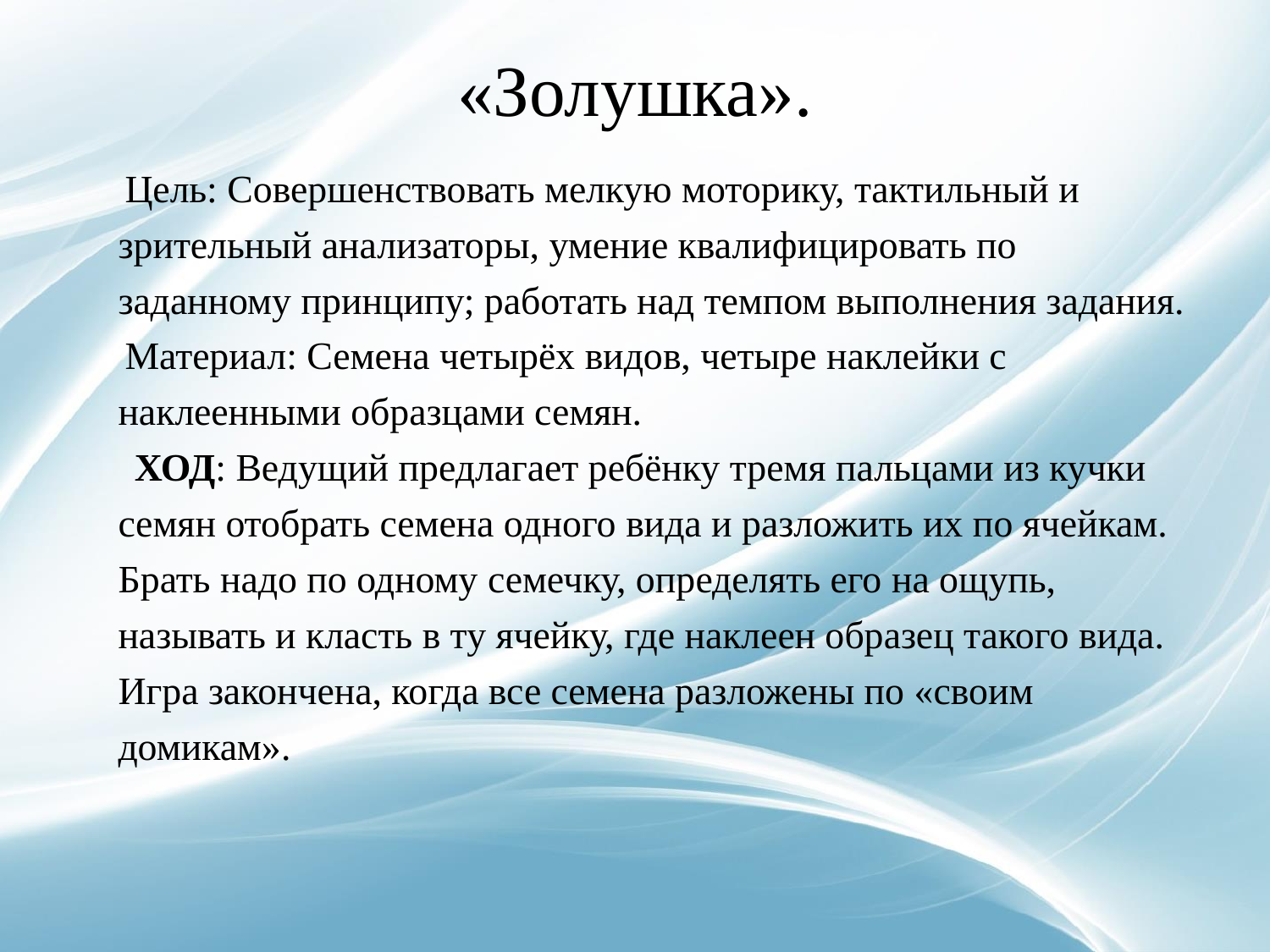

# «Золушка».
     Цель: Совершенствовать мелкую моторику, тактильный и зрительный анализаторы, умение квалифицировать по заданному принципу; работать над темпом выполнения задания.
     Материал: Семена четырёх видов, четыре наклейки с наклеенными образцами семян.
      ХОД: Ведущий предлагает ребёнку тремя пальцами из кучки семян отобрать семена одного вида и разложить их по ячейкам. Брать надо по одному семечку, определять его на ощупь, называть и класть в ту ячейку, где наклеен образец такого вида. Игра закончена, когда все семена разложены по «своим домикам».